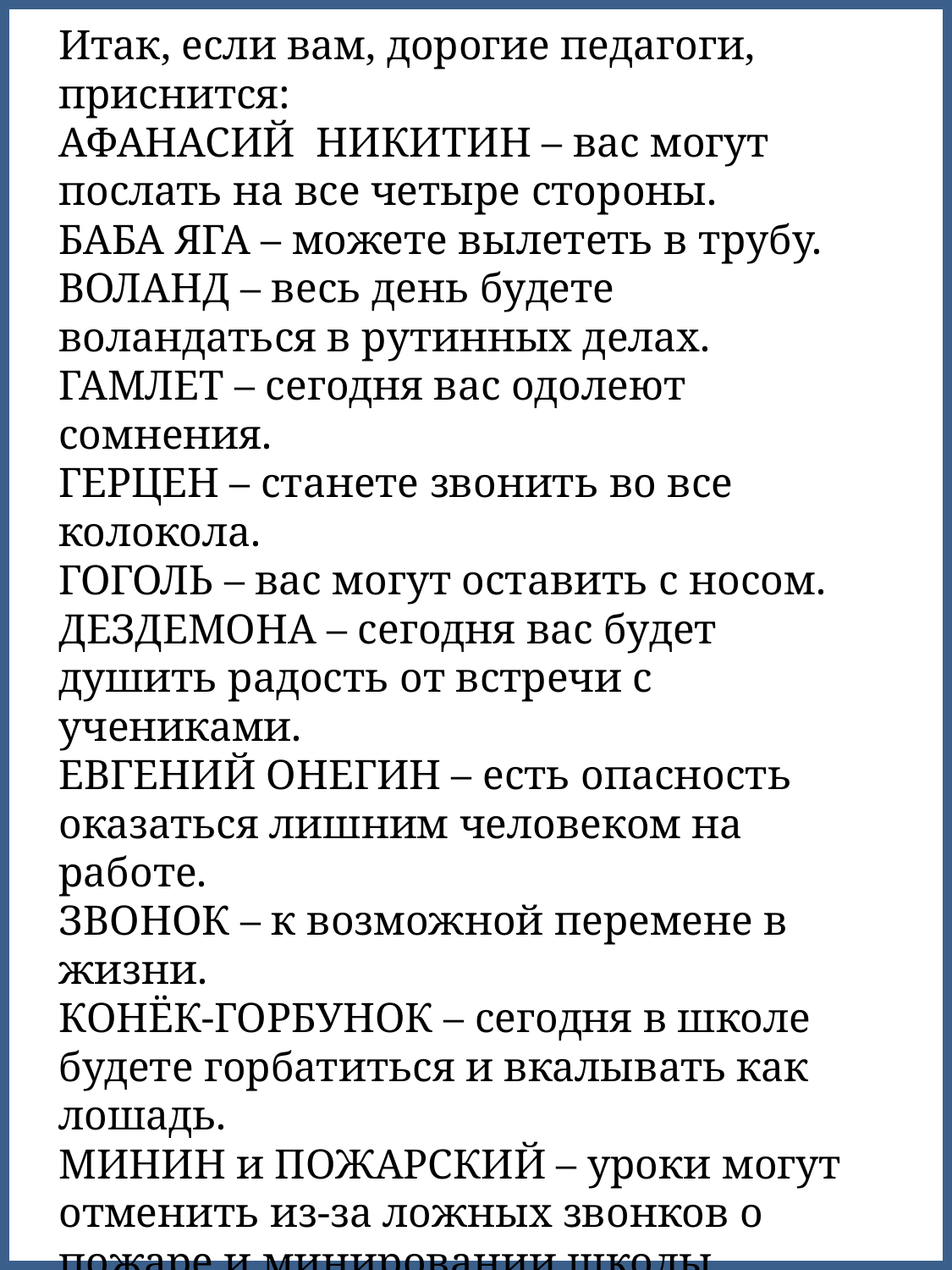

Итак, если вам, дорогие педагоги, приснится:
АФАНАСИЙ  НИКИТИН – вас могут послать на все четыре стороны.
БАБА ЯГА – можете вылететь в трубу.
ВОЛАНД – весь день будете воландаться в рутинных делах.
ГАМЛЕТ – сегодня вас одолеют сомнения.
ГЕРЦЕН – станете звонить во все колокола.
ГОГОЛЬ – вас могут оставить с носом.
ДЕЗДЕМОНА – сегодня вас будет душить радость от встречи с учениками.
ЕВГЕНИЙ ОНЕГИН – есть опасность оказаться лишним человеком на работе.
ЗВОНОК – к возможной перемене в жизни.
КОНЁК-ГОРБУНОК – сегодня в школе будете горбатиться и вкалывать как лошадь.
МИНИН и ПОЖАРСКИЙ – уроки могут отменить из-за ложных звонков о пожаре и минировании школы.
МОЙДОДЫР – директор устроит вам головомойку.